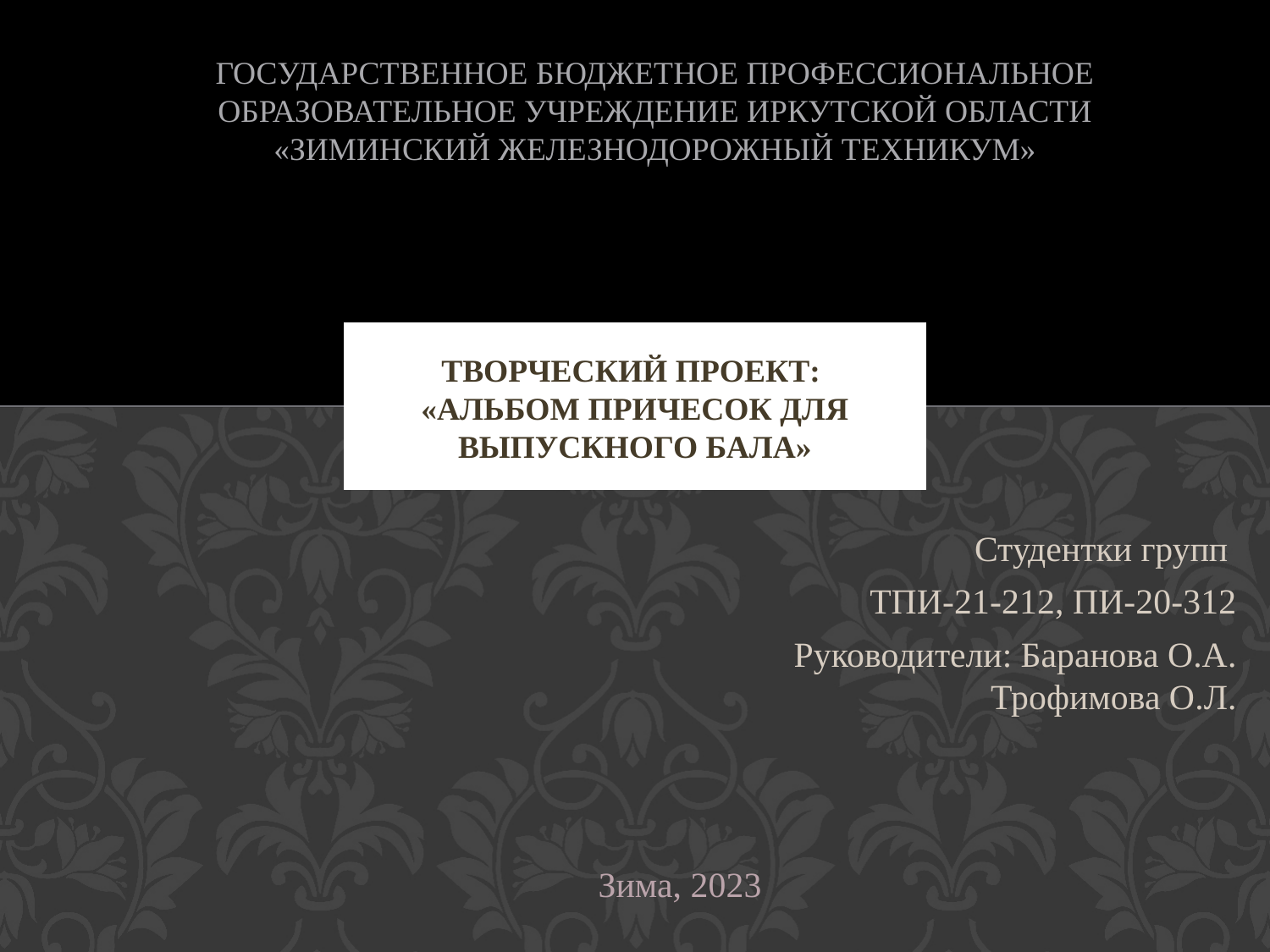

ГОСУДАРСТВЕННОЕ БЮДЖЕТНОЕ ПРОФЕССИОНАЛЬНОЕ
ОБРАЗОВАТЕЛЬНОЕ УЧРЕЖДЕНИЕ ИРКУТСКОЙ ОБЛАСТИ
«ЗИМИНСКИЙ ЖЕЛЕЗНОДОРОЖНЫЙ ТЕХНИКУМ»
# Творческий проект: «Альбом причесок для выпускного бала»
Студентки групп
ТПИ-21-212, ПИ-20-312
Руководители: Баранова О.А. Трофимова О.Л.
Зима, 2023